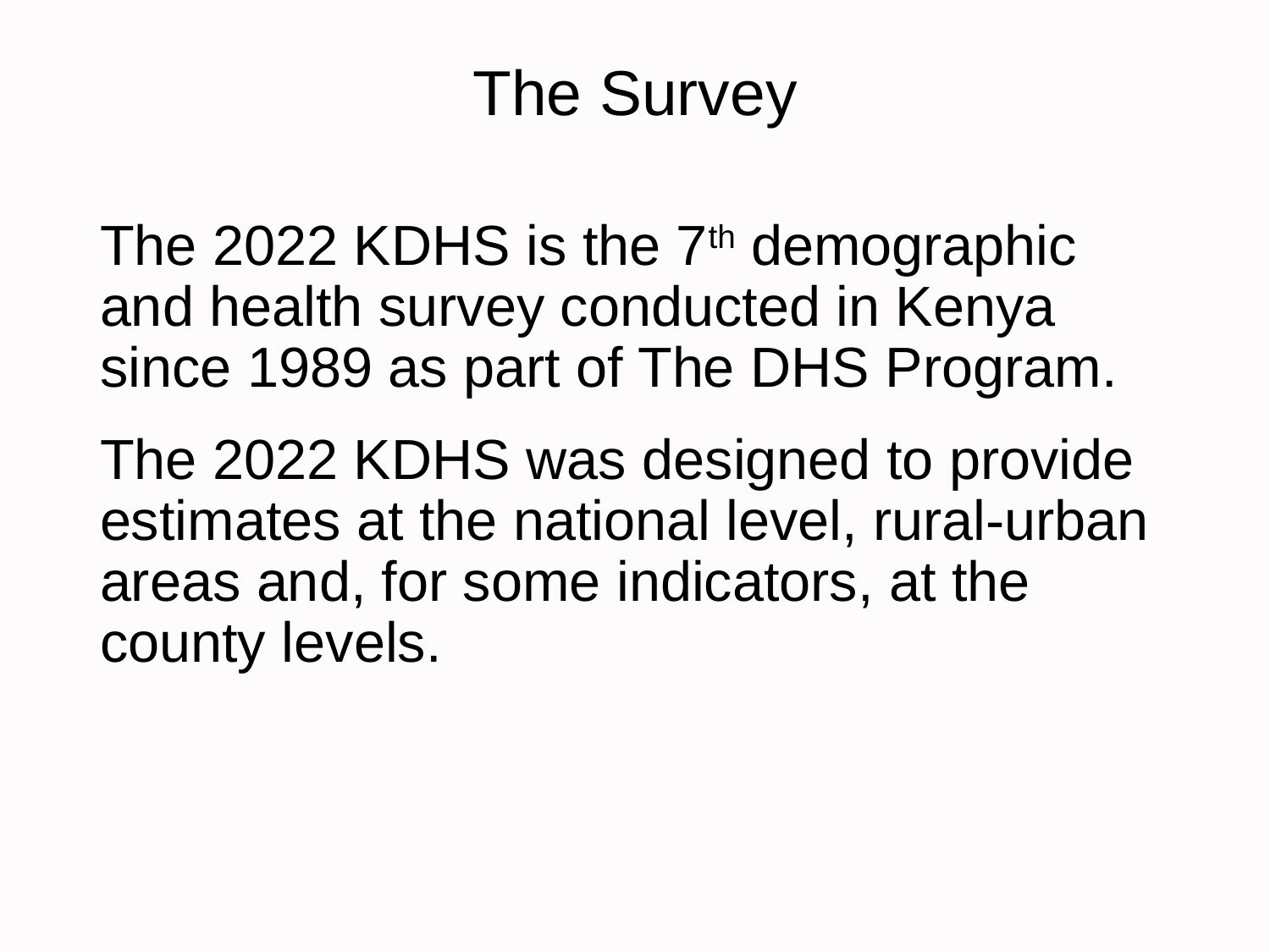

# The Survey
The 2022 KDHS is the 7th demographic and health survey conducted in Kenya since 1989 as part of The DHS Program.
The 2022 KDHS was designed to provide estimates at the national level, rural-urban areas and, for some indicators, at the county levels.